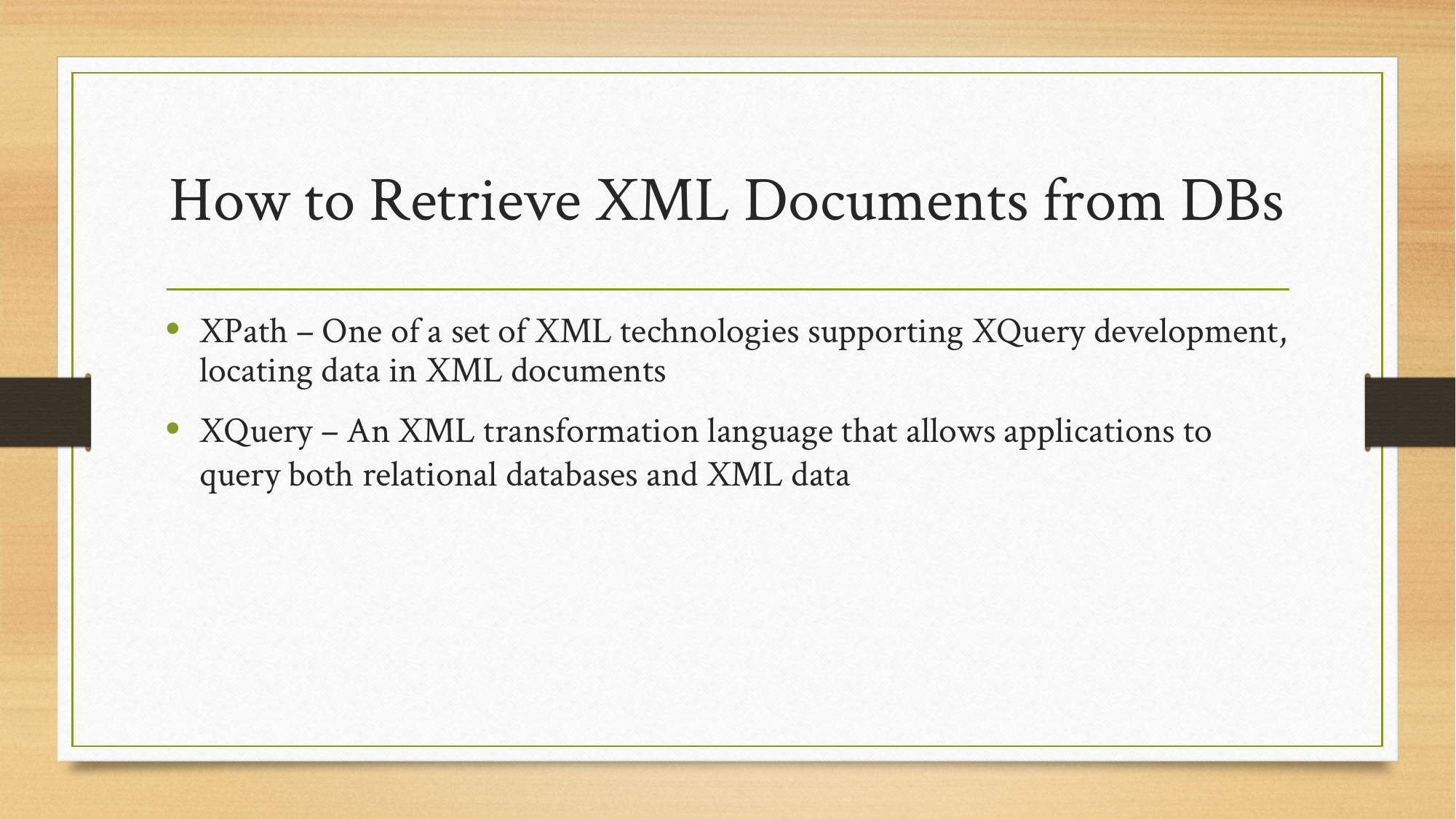

# How to Retrieve XML Documents from DBs
XPath – One of a set of XML technologies supporting XQuery development, locating data in XML documents
XQuery – An XML transformation language that allows applications to query both relational databases and XML data